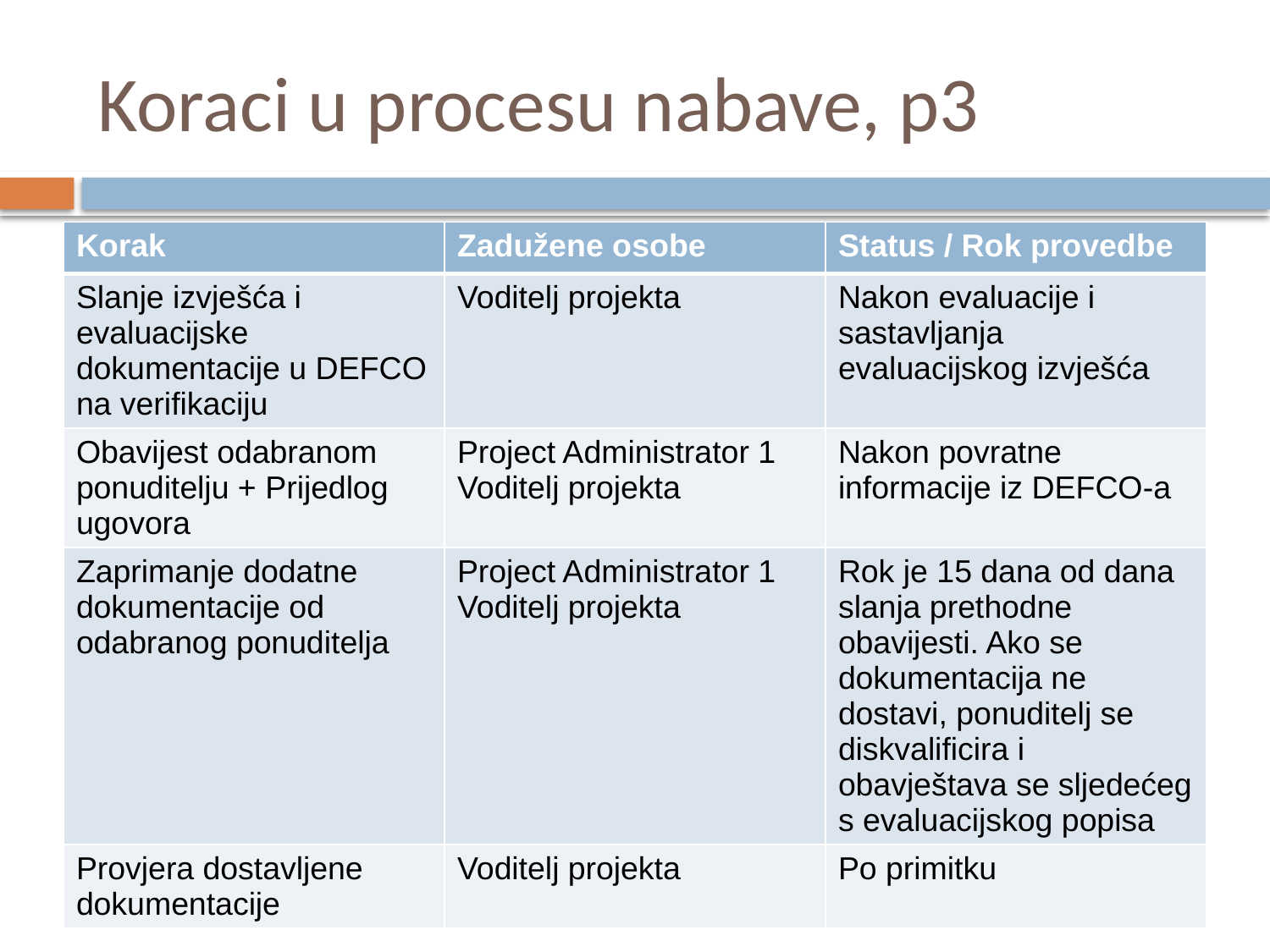

# Koraci u procesu nabave, p3
| Korak | Zadužene osobe | Status / Rok provedbe |
| --- | --- | --- |
| Slanje izvješća i evaluacijske dokumentacije u DEFCO na verifikaciju | Voditelj projekta | Nakon evaluacije i sastavljanja evaluacijskog izvješća |
| Obavijest odabranom ponuditelju + Prijedlog ugovora | Project Administrator 1 Voditelj projekta | Nakon povratne informacije iz DEFCO-a |
| Zaprimanje dodatne dokumentacije od odabranog ponuditelja | Project Administrator 1 Voditelj projekta | Rok je 15 dana od dana slanja prethodne obavijesti. Ako se dokumentacija ne dostavi, ponuditelj se diskvalificira i obavještava se sljedećeg s evaluacijskog popisa |
| Provjera dostavljene dokumentacije | Voditelj projekta | Po primitku |